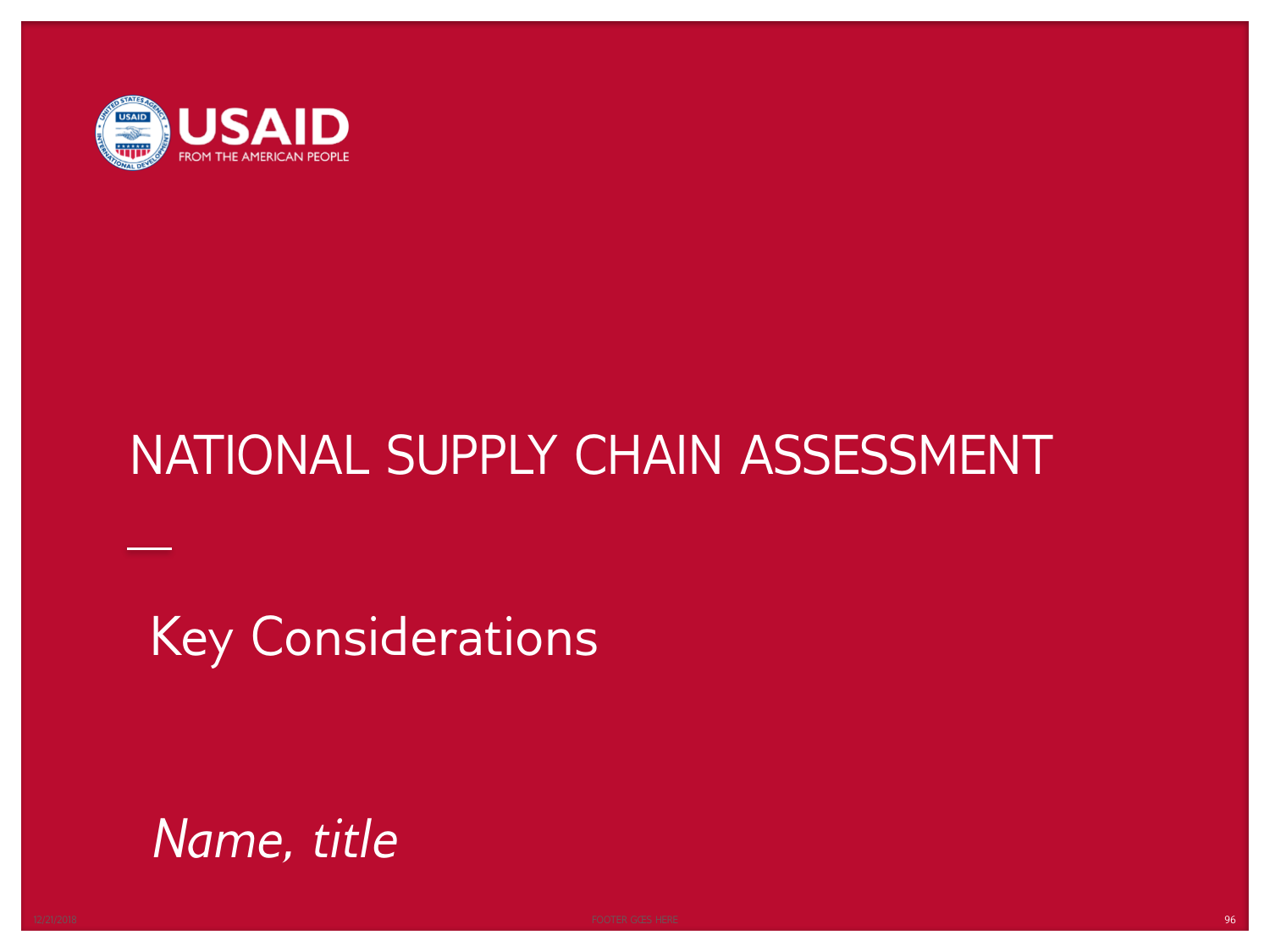

12/21/2018
FOOTER GOES HERE
# Key Considerations Name, title
96